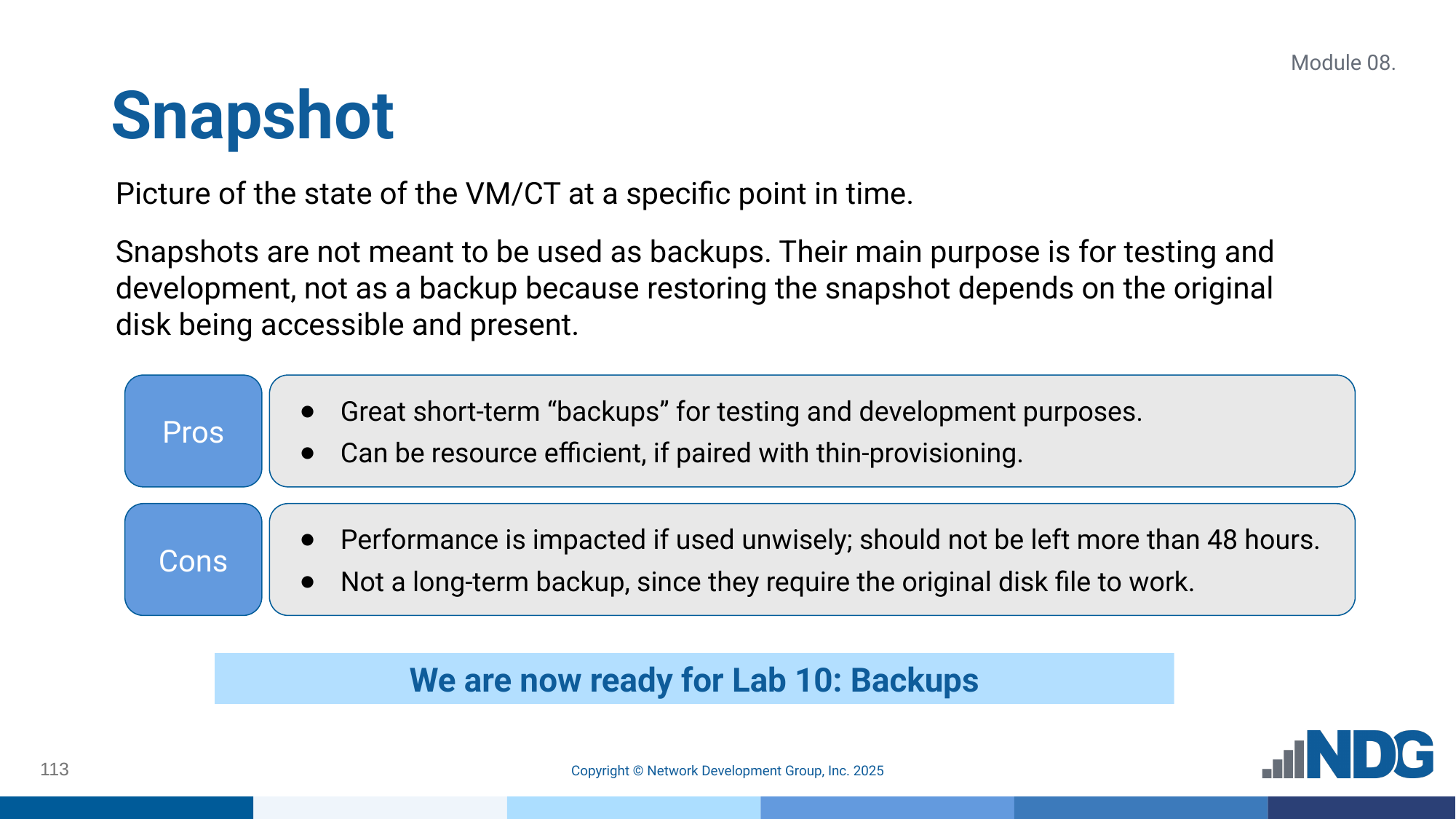

# Snapshot
Module 08.
Picture of the state of the VM/CT at a specific point in time.

Snapshots are not meant to be used as backups. Their main purpose is for testing and development, not as a backup because restoring the snapshot depends on the original disk being accessible and present.
Pros
Great short-term “backups” for testing and development purposes.
Can be resource efficient, if paired with thin-provisioning.
Cons
Performance is impacted if used unwisely; should not be left more than 48 hours.
Not a long-term backup, since they require the original disk file to work.
We are now ready for Lab 10: Backups